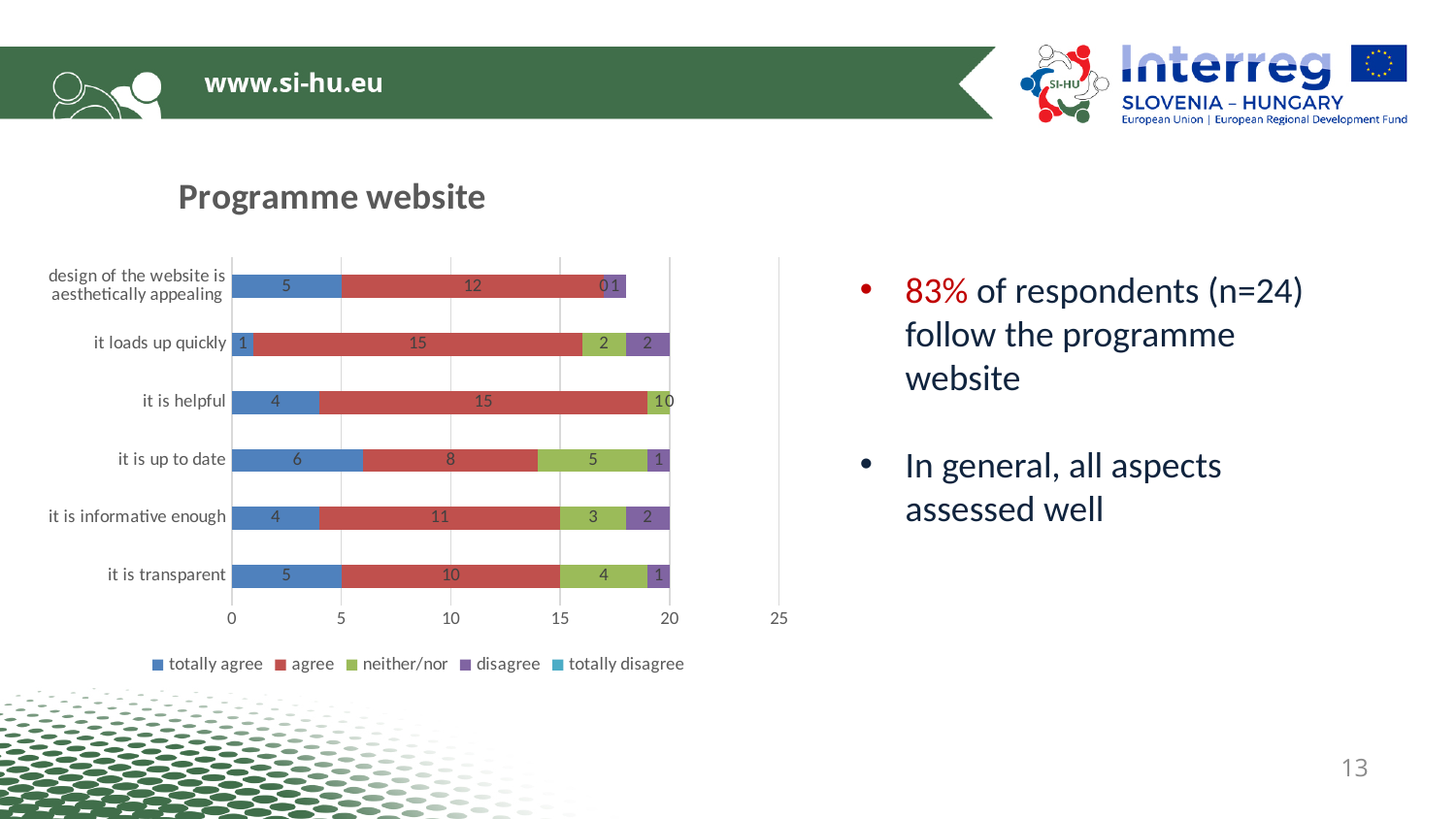

### Chart: Programme website

| Category | totally agree | agree | neither/nor | disagree | totally disagree |
|---|---|---|---|---|---|
| it is transparent | 5.0 | 10.0 | 4.0 | 1.0 | 0.0 |
| it is informative enough | 4.0 | 11.0 | 3.0 | 2.0 | 0.0 |
| it is up to date | 6.0 | 8.0 | 5.0 | 1.0 | 0.0 |
| it is helpful | 4.0 | 15.0 | 1.0 | 0.0 | 0.0 |
| it loads up quickly | 1.0 | 15.0 | 2.0 | 2.0 | 0.0 |
| design of the website is aesthetically appealing | 5.0 | 12.0 | 0.0 | 1.0 | 0.0 |
83% of respondents (n=24) follow the programme website

In general, all aspects assessed well
13